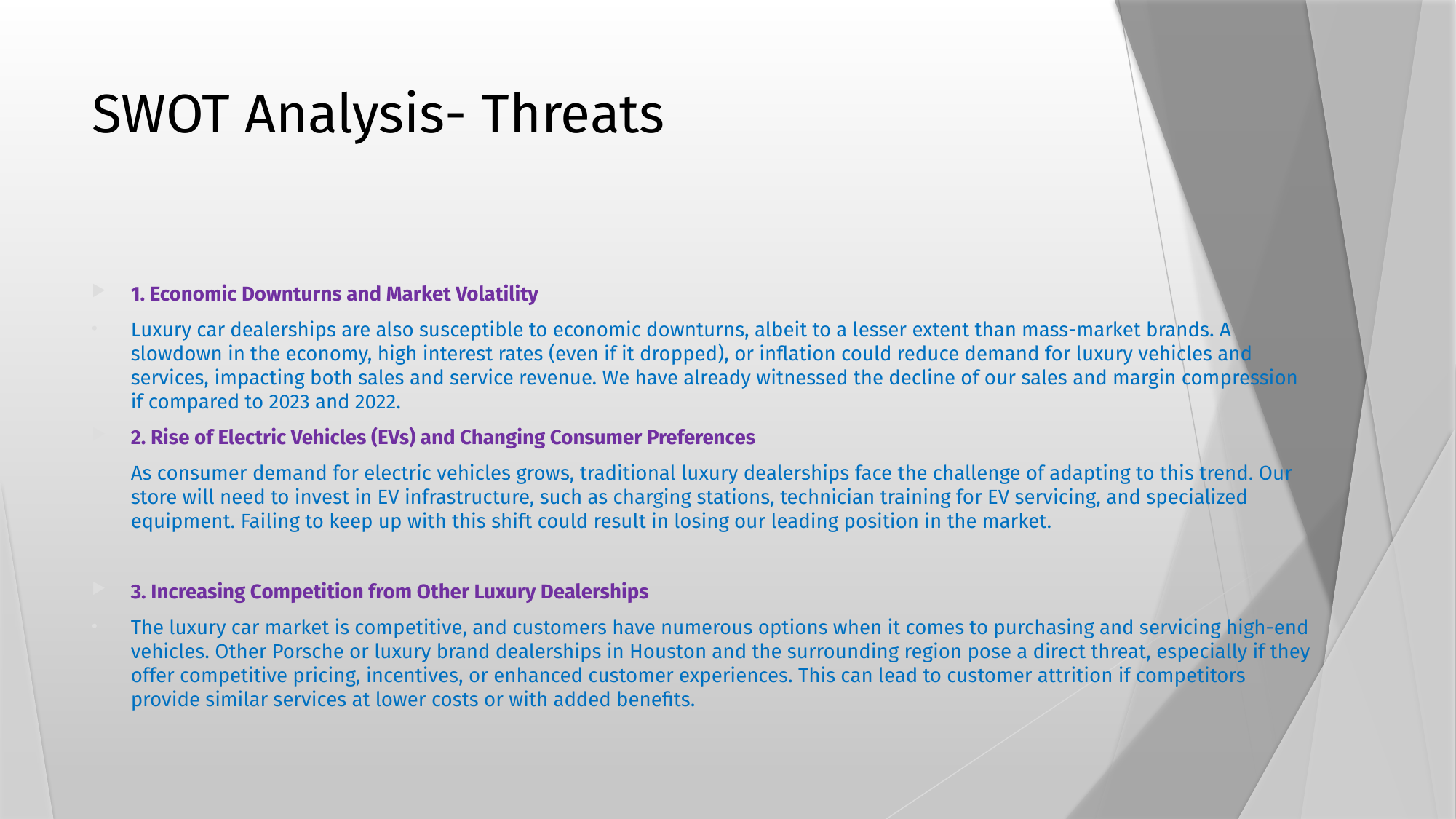

# SWOT Analysis- Threats

1. Economic Downturns and Market Volatility
Luxury car dealerships are also susceptible to economic downturns, albeit to a lesser extent than mass-market brands. A slowdown in the economy, high interest rates (even if it dropped), or inflation could reduce demand for luxury vehicles and services, impacting both sales and service revenue. We have already witnessed the decline of our sales and margin compression if compared to 2023 and 2022.
2. Rise of Electric Vehicles (EVs) and Changing Consumer Preferences
As consumer demand for electric vehicles grows, traditional luxury dealerships face the challenge of adapting to this trend. Our store will need to invest in EV infrastructure, such as charging stations, technician training for EV servicing, and specialized equipment. Failing to keep up with this shift could result in losing our leading position in the market.

3. Increasing Competition from Other Luxury Dealerships
The luxury car market is competitive, and customers have numerous options when it comes to purchasing and servicing high-end vehicles. Other Porsche or luxury brand dealerships in Houston and the surrounding region pose a direct threat, especially if they offer competitive pricing, incentives, or enhanced customer experiences. This can lead to customer attrition if competitors provide similar services at lower costs or with added benefits.